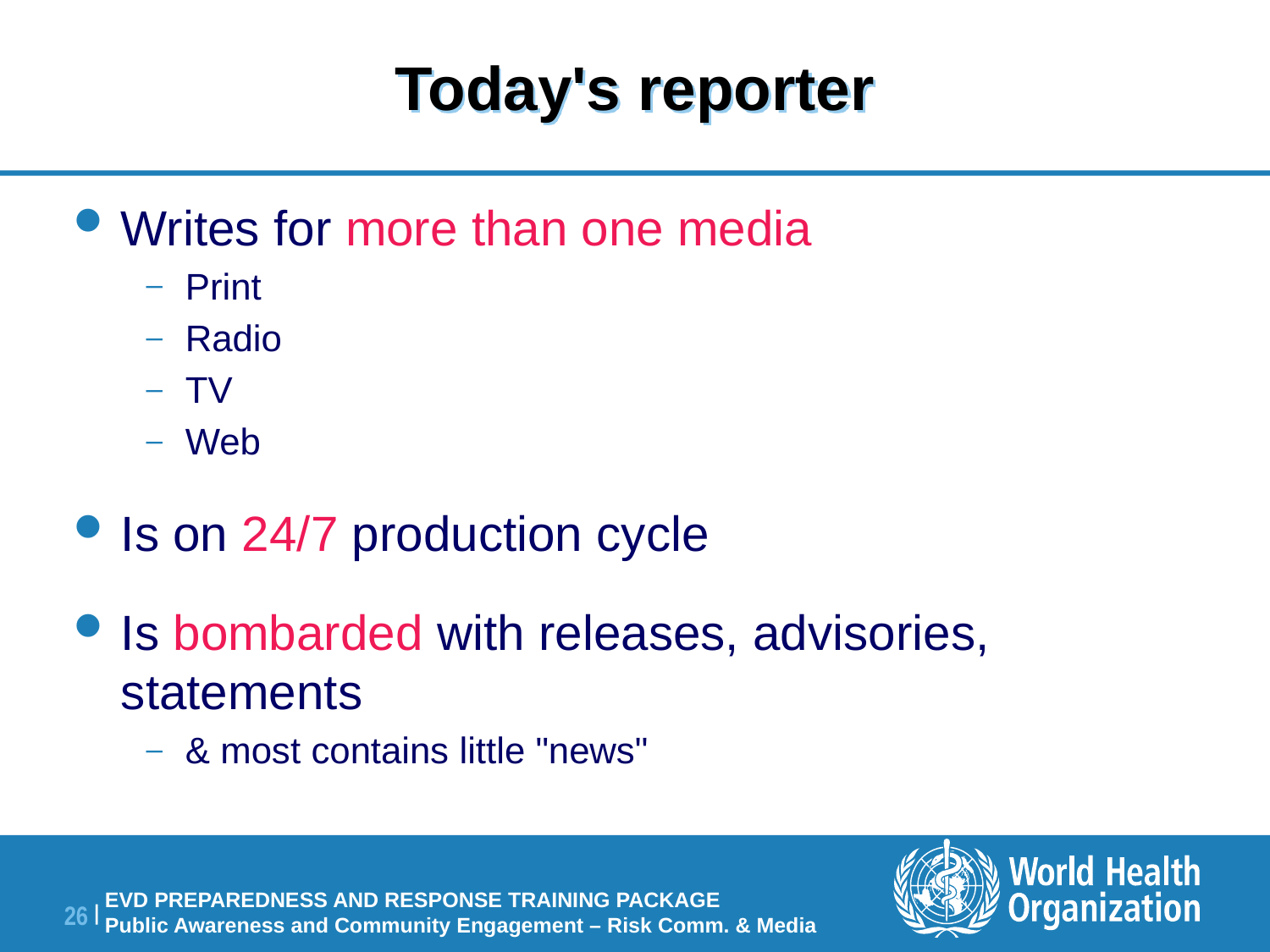

# Today's reporter
Writes for more than one media
Print
Radio
TV
Web
Is on 24/7 production cycle
Is bombarded with releases, advisories, statements
& most contains little "news"